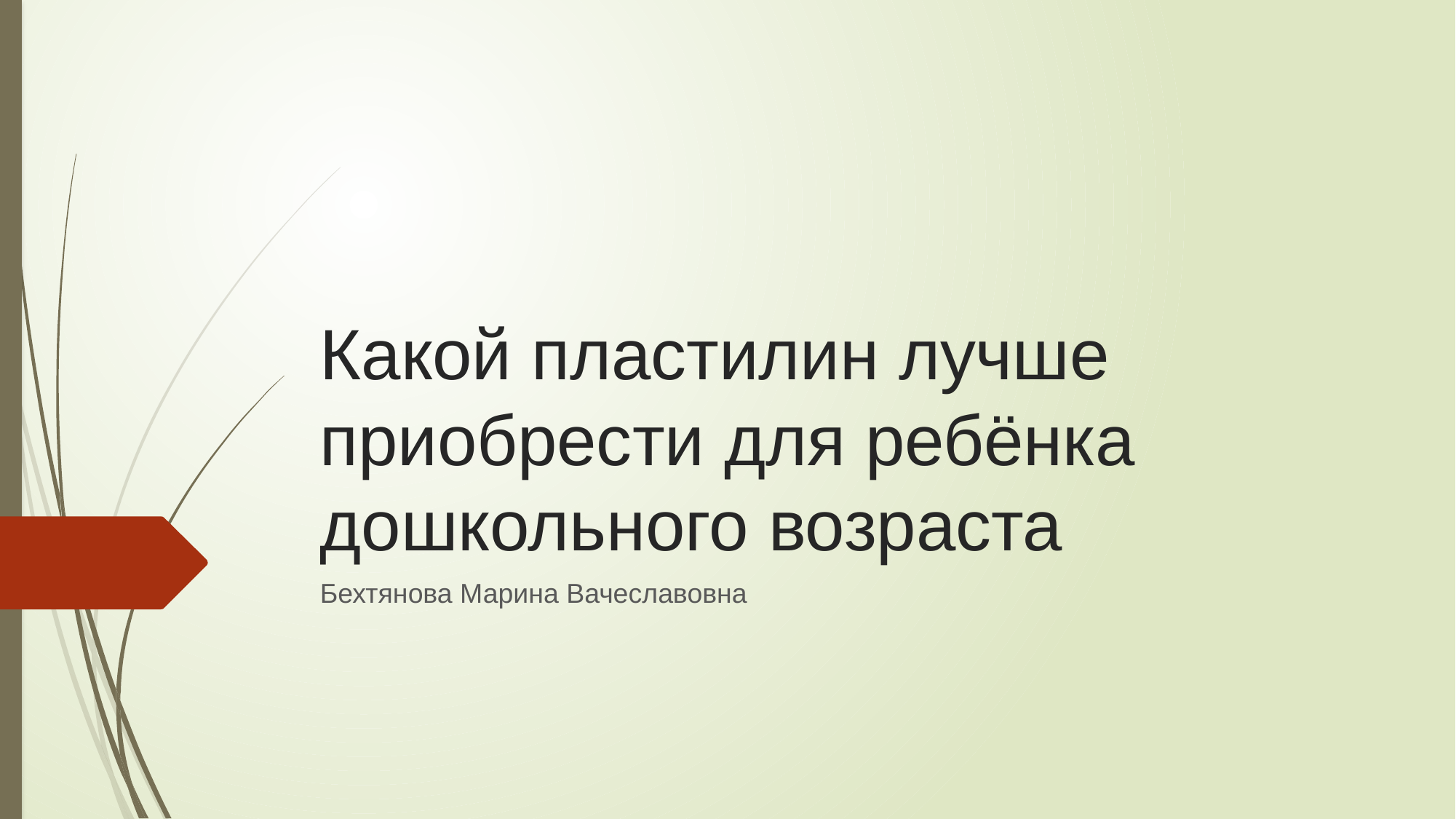

# Какой пластилин лучше приобрести для ребёнка дошкольного возраста
Бехтянова Марина Вачеславовна